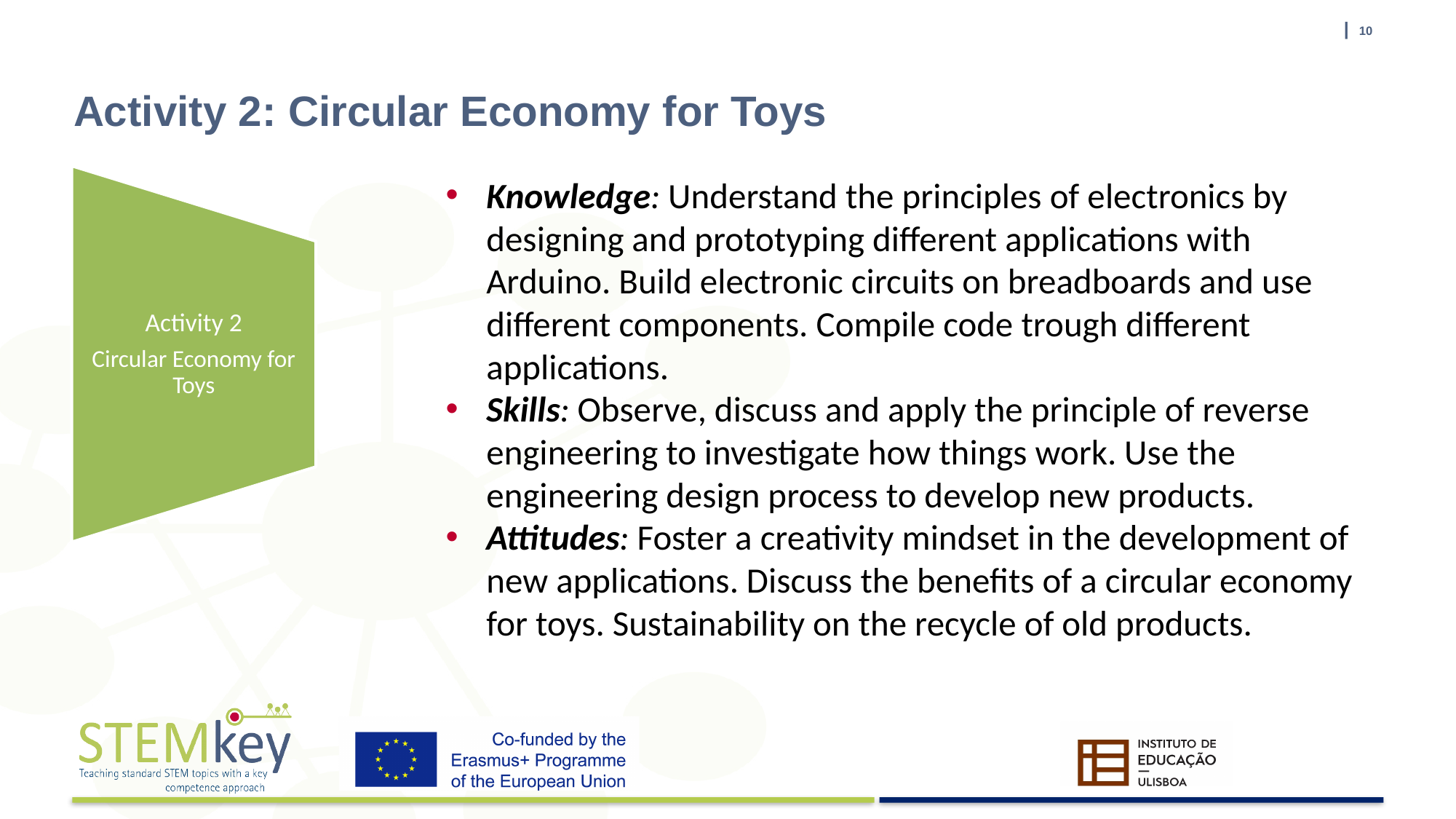

|  10
# Activity 2: Circular Economy for Toys
Activity 2
Circular Economy for Toys
Knowledge: Understand the principles of electronics by designing and prototyping different applications with Arduino. Build electronic circuits on breadboards and use different components. Compile code trough different applications.
Skills: Observe, discuss and apply the principle of reverse engineering to investigate how things work. Use the engineering design process to develop new products.
Attitudes: Foster a creativity mindset in the development of new applications. Discuss the benefits of a circular economy for toys. Sustainability on the recycle of old products.